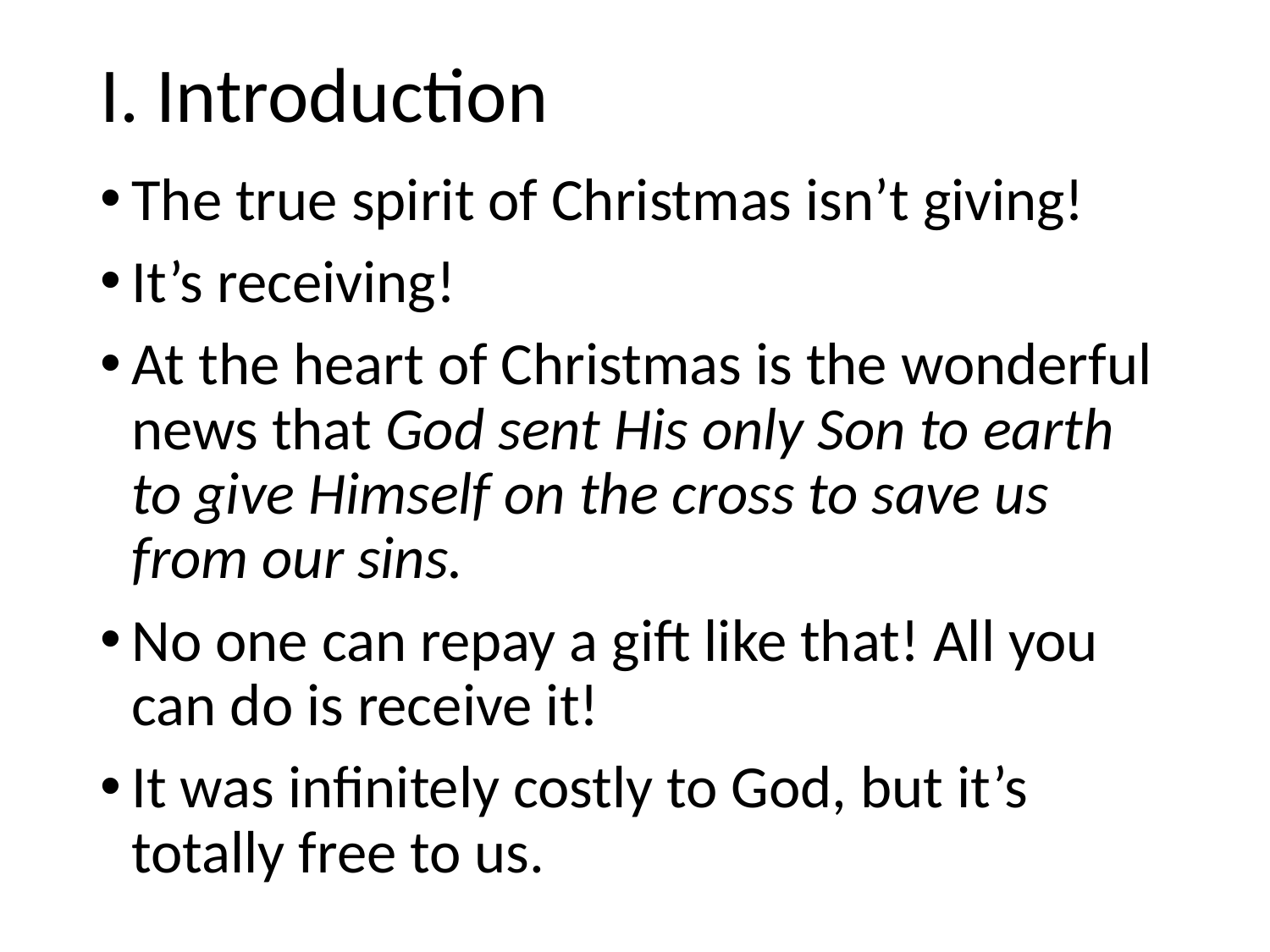

# I. Introduction
The true spirit of Christmas isn’t giving!
It’s receiving!
At the heart of Christmas is the wonderful news that God sent His only Son to earth to give Himself on the cross to save us from our sins.
No one can repay a gift like that! All you can do is receive it!
It was infinitely costly to God, but it’s totally free to us.